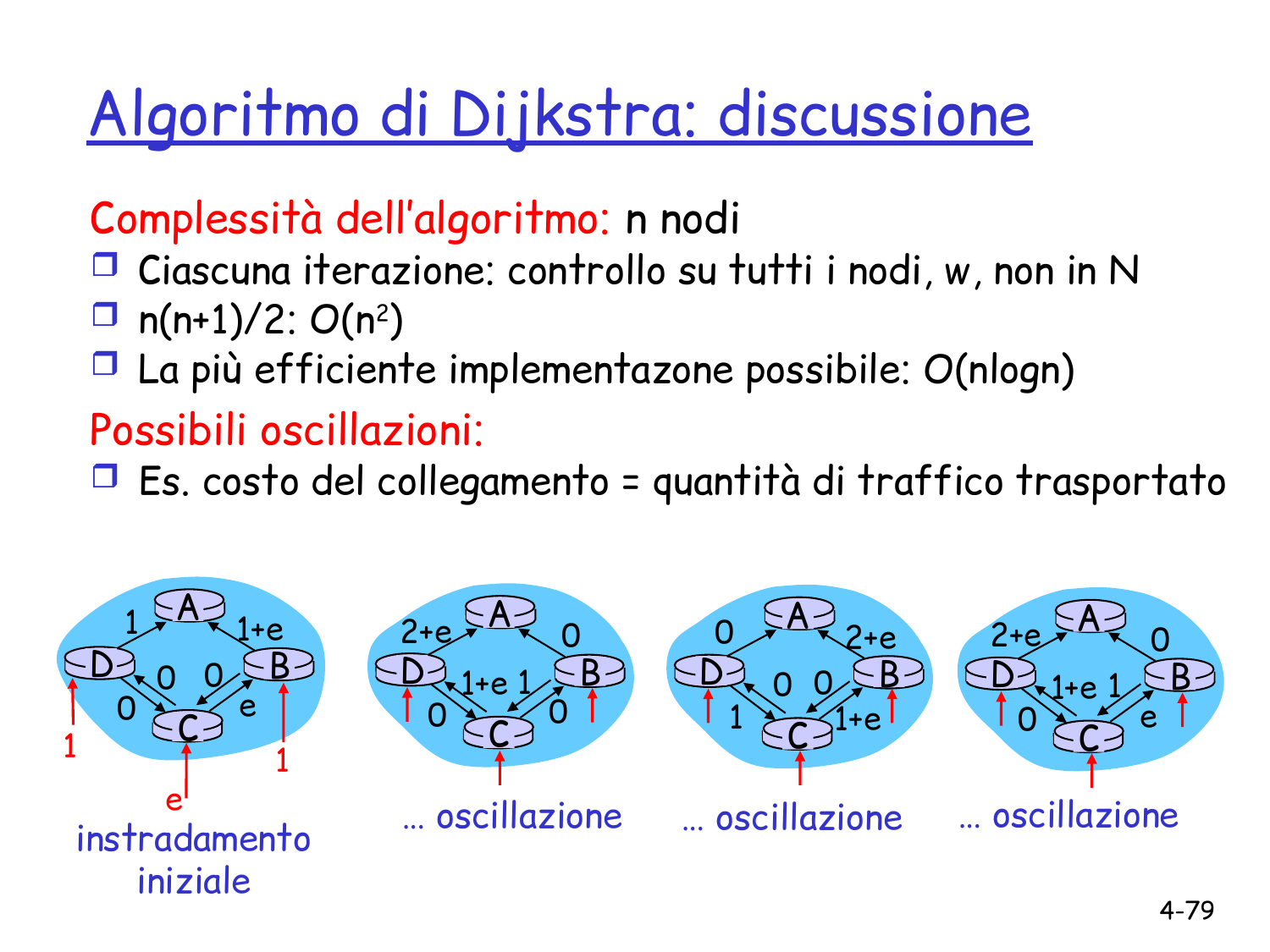

Algoritmo di Dijkstra: discussione
Complessità dell’algoritmo: n nodi
Ciascuna iterazione: controllo su tutti i nodi, w, non in N
n(n+1)/2: O(n2)
La più efficiente implementazone possibile: O(nlogn)
Possibili oscillazioni:
Es. costo del collegamento = quantità di traffico trasportato

A

A

A

A

1
1+e
2+e
0
2+e
0
2+e
0

D

B

D

D

B

B

D

B

0
0
1
1+e
0
0
1
1+e

e

0

0

0

e
1

1+e
0

C

C

C

C

1
1

e
… oscillazione
… oscillazione
… oscillazione
instradamento
iniziale
4-79